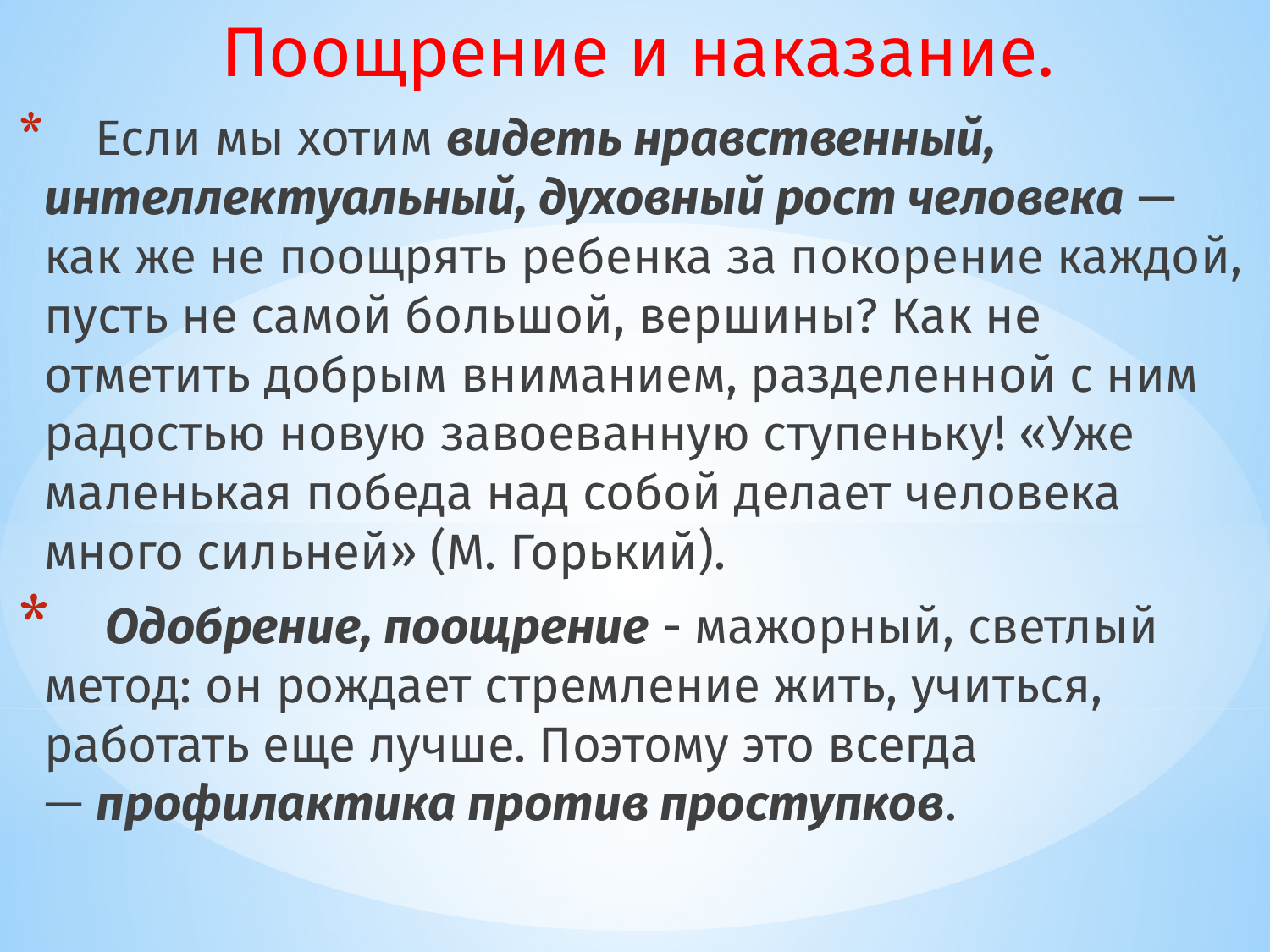

Поощрение и наказание.
     Если мы хотим видеть нравственный, интеллектуальный, духовный рост человека — как же не поощрять ребенка за покорение каждой, пусть не самой большой, вершины? Как не отметить добрым вниманием, разделенной с ним радостью новую завоеванную ступеньку! «Уже маленькая победа над собой делает человека много сильней» (М. Горький).
     Одобрение, поощрение - мажорный, светлый метод: он рождает стремление жить, учиться, работать еще лучше. Поэтому это всегда — профилактика против проступков.

#